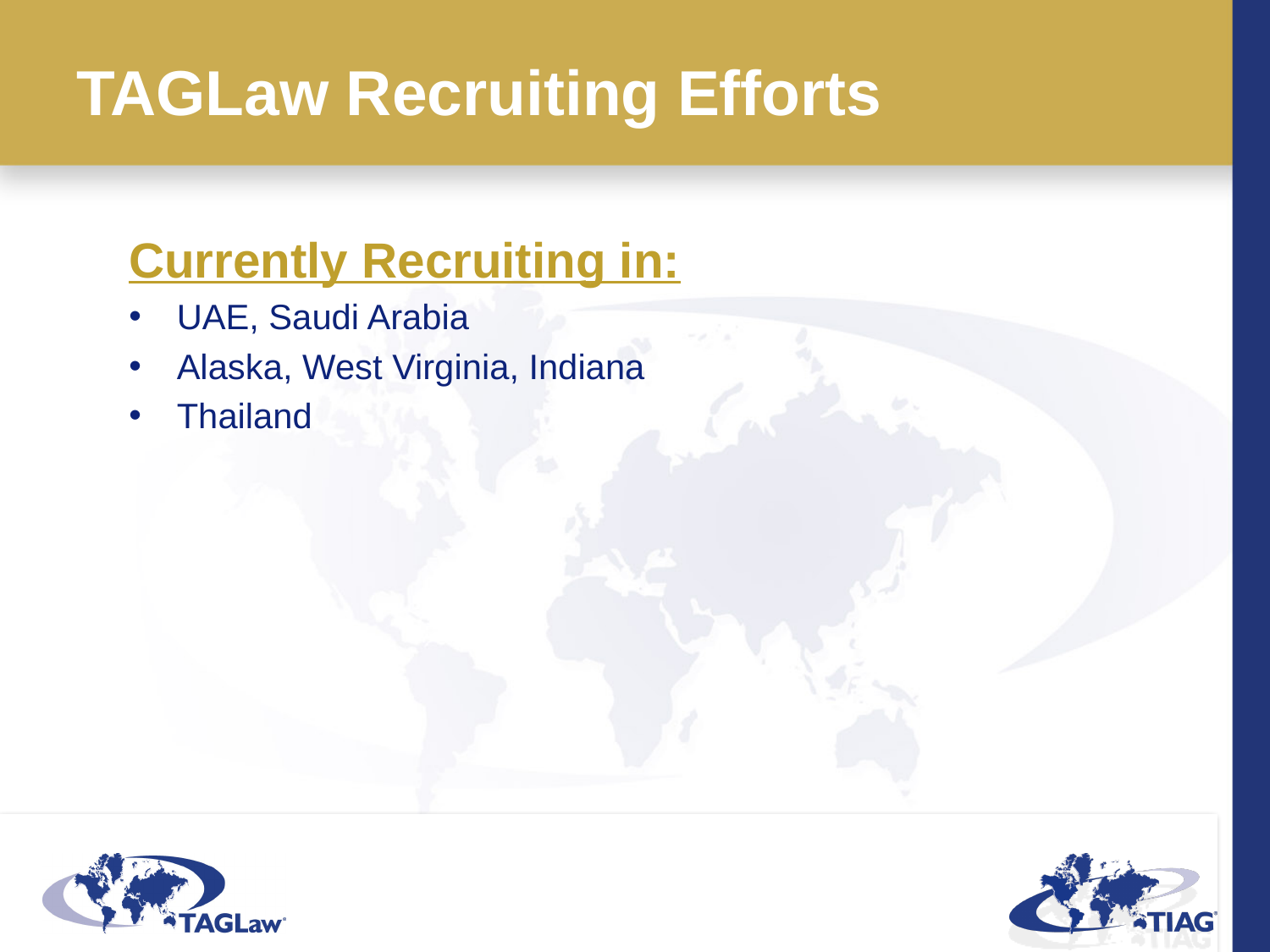

# TAGLaw Recruiting Efforts
Currently Recruiting in:
UAE, Saudi Arabia
Alaska, West Virginia, Indiana
Thailand